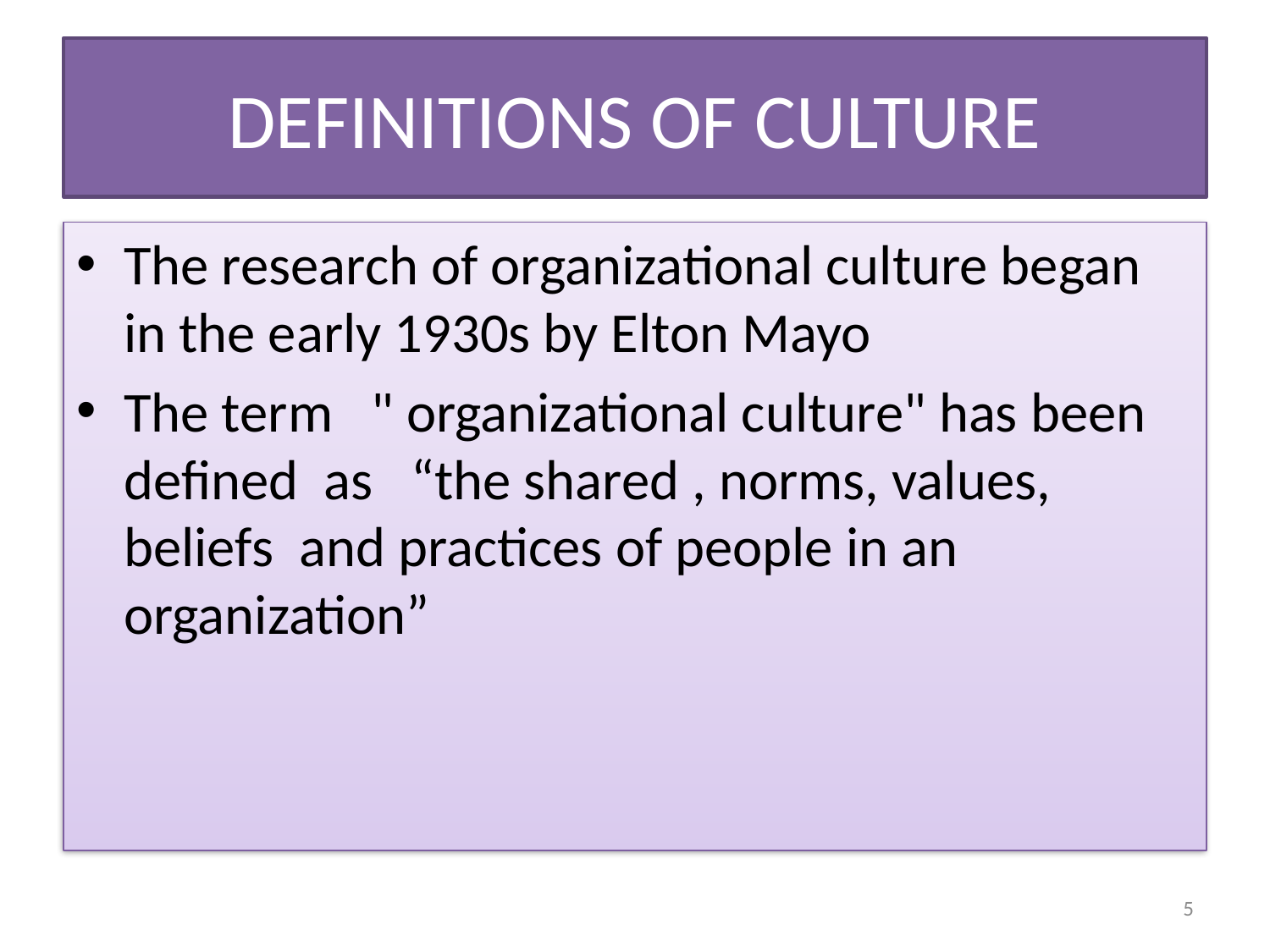

# DEFINITIONS OF CULTURE
The research of organizational culture began in the early 1930s by Elton Mayo
The term   " organizational culture" has been defined  as   “the shared , norms, values, beliefs  and practices of people in an organization”

5